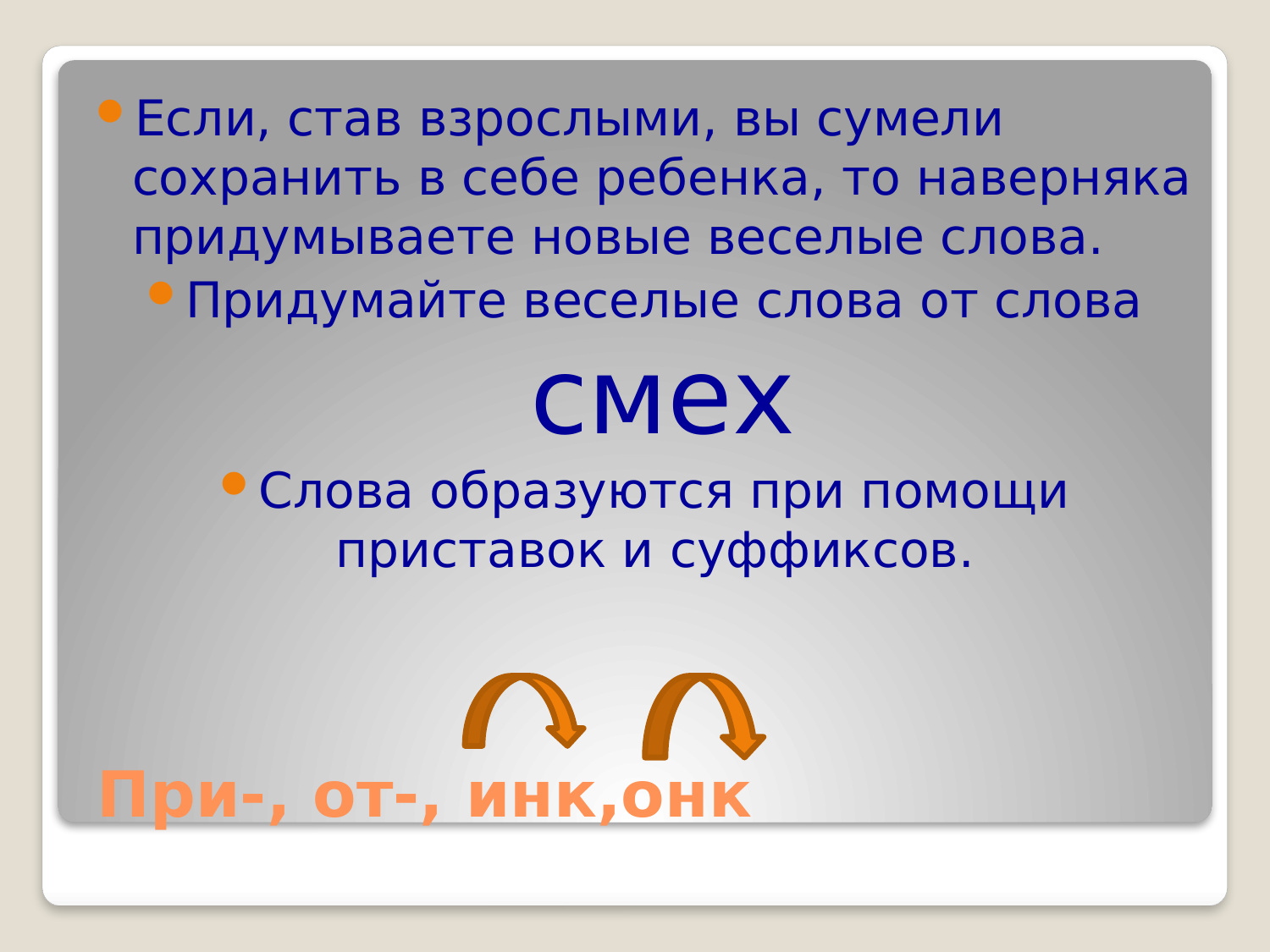

Если, став взрослыми, вы сумели сохранить в себе ребенка, то наверняка придумываете новые веселые слова.
Придумайте веселые слова от слова смех
Слова образуются при помощи приставок и суффиксов.

# При-, от-, инк,онк